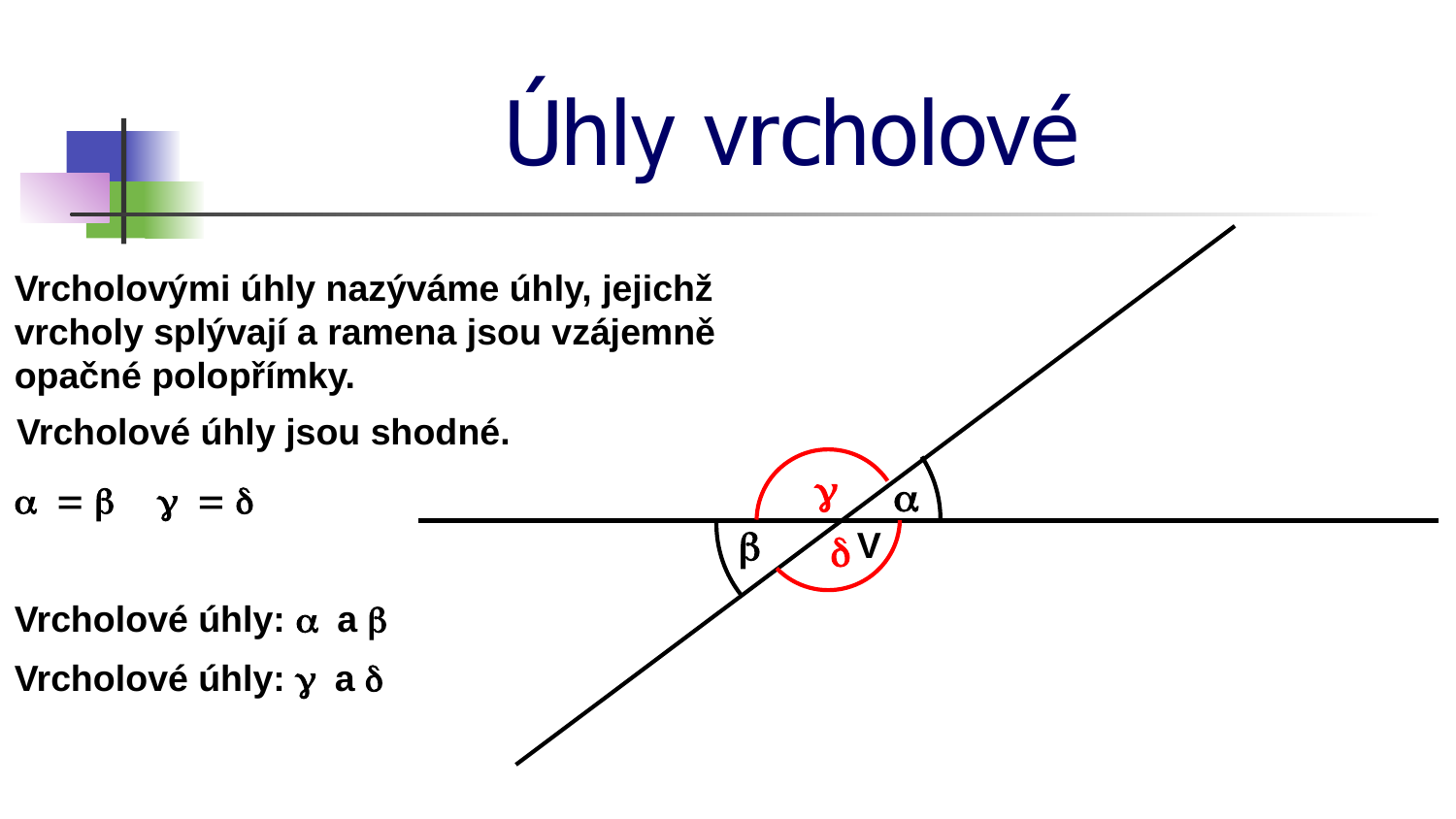

# Úhly vrcholové
Vrcholovými úhly nazýváme úhly, jejichž vrcholy splývají a ramena jsou vzájemně opačné polopřímky.
Vrcholové úhly jsou shodné.

γ
α
α = β
γ = δ
β
V
δ
Vrcholové úhly: α a β
Vrcholové úhly: γ a δ